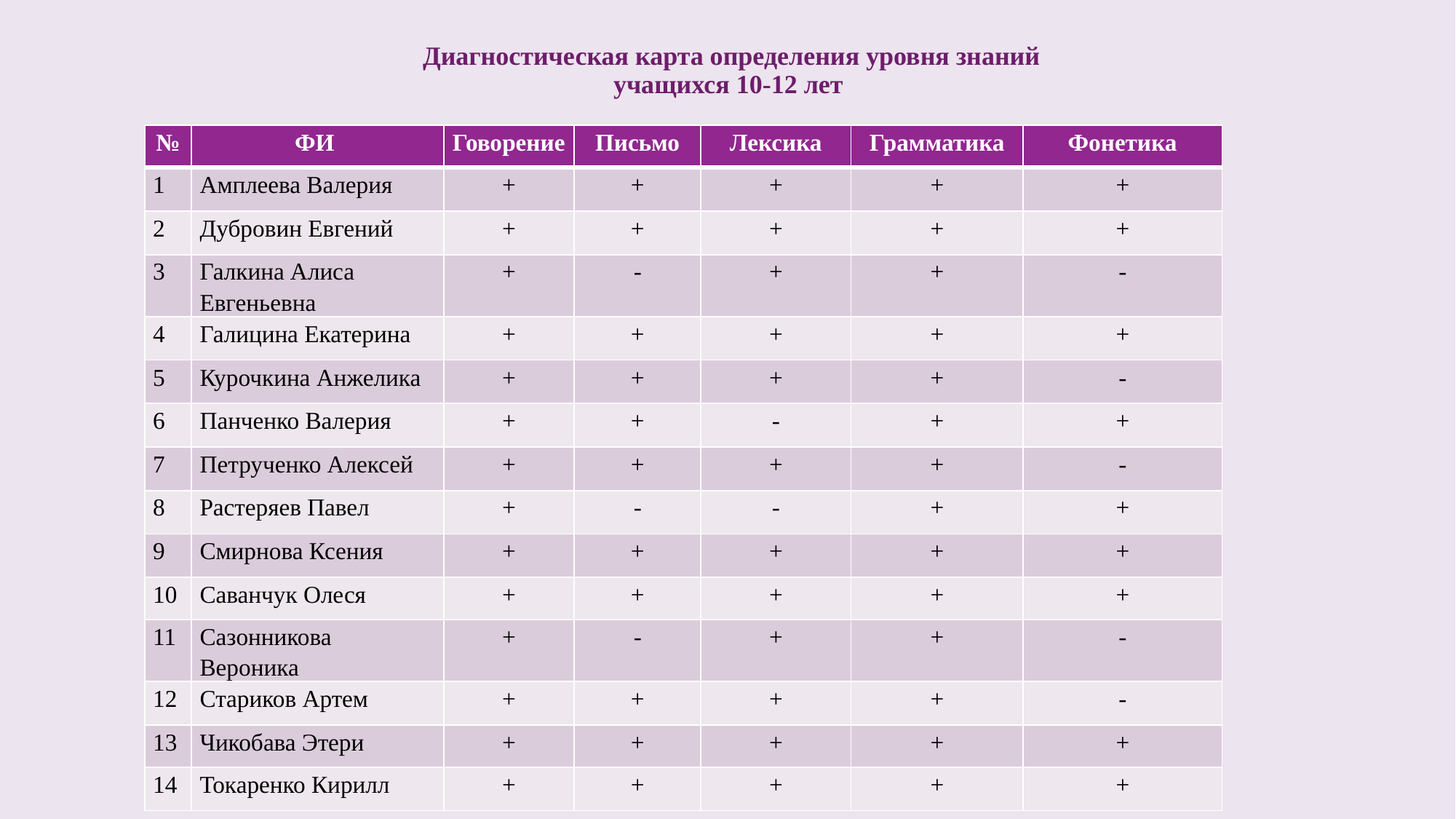

# Диагностическая карта определения уровня знаний учащихся 10-12 лет
| № | ФИ | Говорение | Письмо | Лексика | Грамматика | Фонетика |
| --- | --- | --- | --- | --- | --- | --- |
| 1 | Амплеева Валерия | + | + | + | + | + |
| 2 | Дубровин Евгений | + | + | + | + | + |
| 3 | Галкина Алиса Евгеньевна | + | - | + | + | - |
| 4 | Галицина Екатерина | + | + | + | + | + |
| 5 | Курочкина Анжелика | + | + | + | + | - |
| 6 | Панченко Валерия | + | + | - | + | + |
| 7 | Петрученко Алексей | + | + | + | + | - |
| 8 | Растеряев Павел | + | - | - | + | + |
| 9 | Смирнова Ксения | + | + | + | + | + |
| 10 | Саванчук Олеся | + | + | + | + | + |
| 11 | Сазонникова Вероника | + | - | + | + | - |
| 12 | Стариков Артем | + | + | + | + | - |
| 13 | Чикобава Этери | + | + | + | + | + |
| 14 | Токаренко Кирилл | + | + | + | + | + |